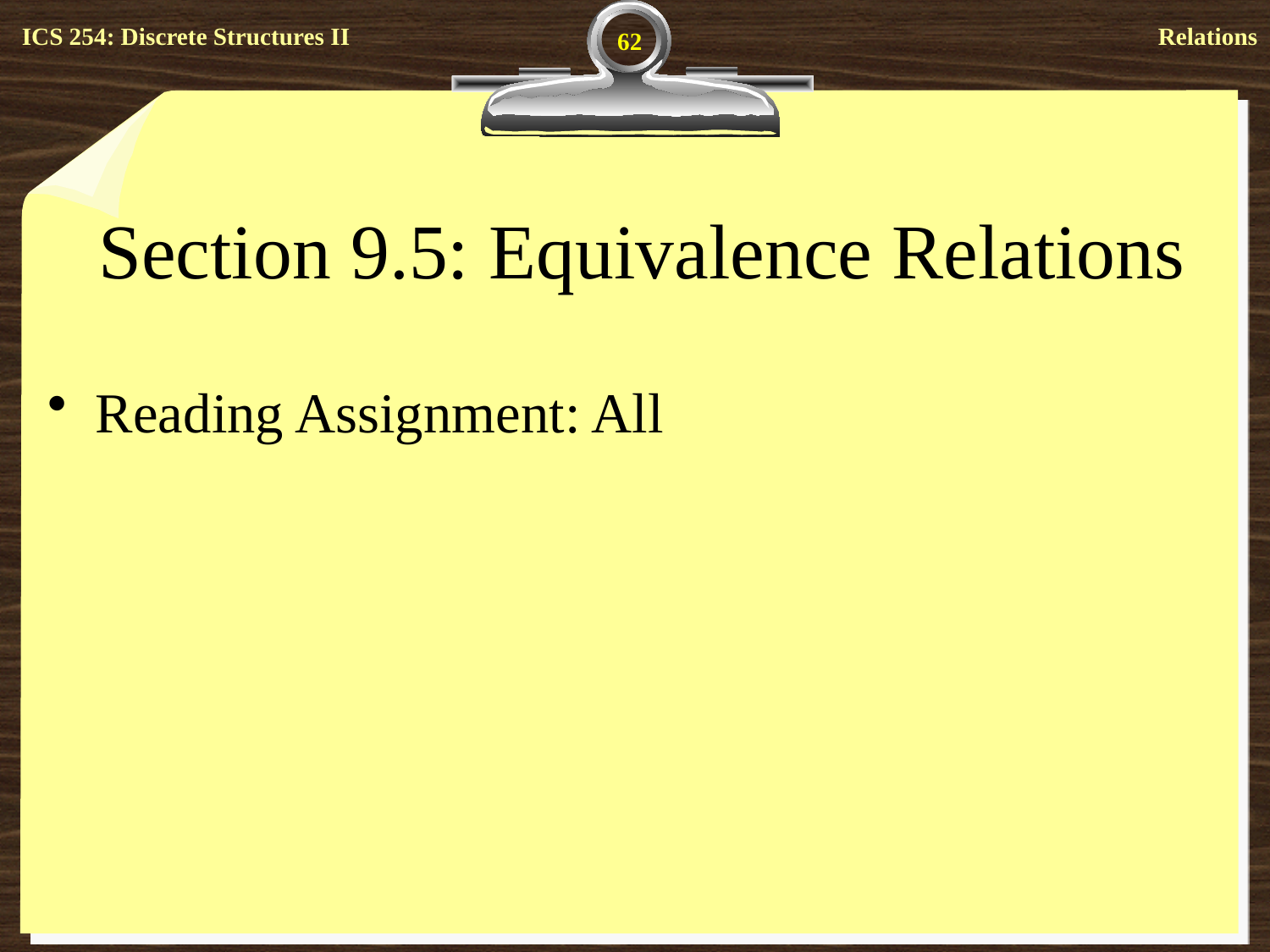

62
# Section 9.5: Equivalence Relations
Reading Assignment: All